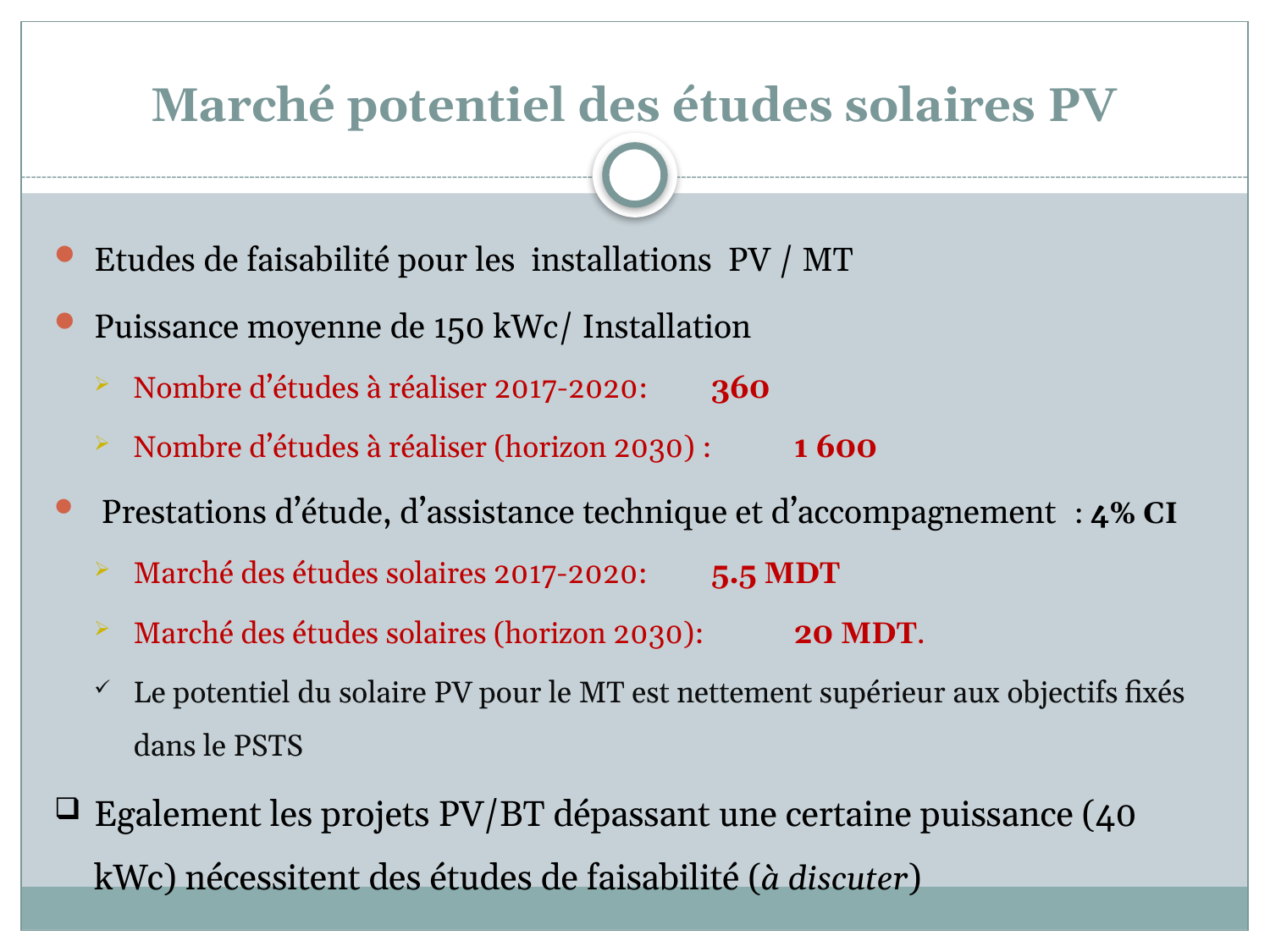

# Marché potentiel des études solaires PV
Etudes de faisabilité pour les  installations  PV / MT
Puissance moyenne de 150 kWc/ Installation
Nombre d’études à réaliser 2017-2020: 		360
Nombre d’études à réaliser (horizon 2030) : 	1 600
 Prestations d’étude, d’assistance technique et d’accompagnement  : 4% CI
Marché des études solaires 2017-2020: 		5.5 MDT
Marché des études solaires (horizon 2030): 		20 MDT.
Le potentiel du solaire PV pour le MT est nettement supérieur aux objectifs fixés dans le PSTS
Egalement les projets PV/BT dépassant une certaine puissance (40 kWc) nécessitent des études de faisabilité (à discuter)